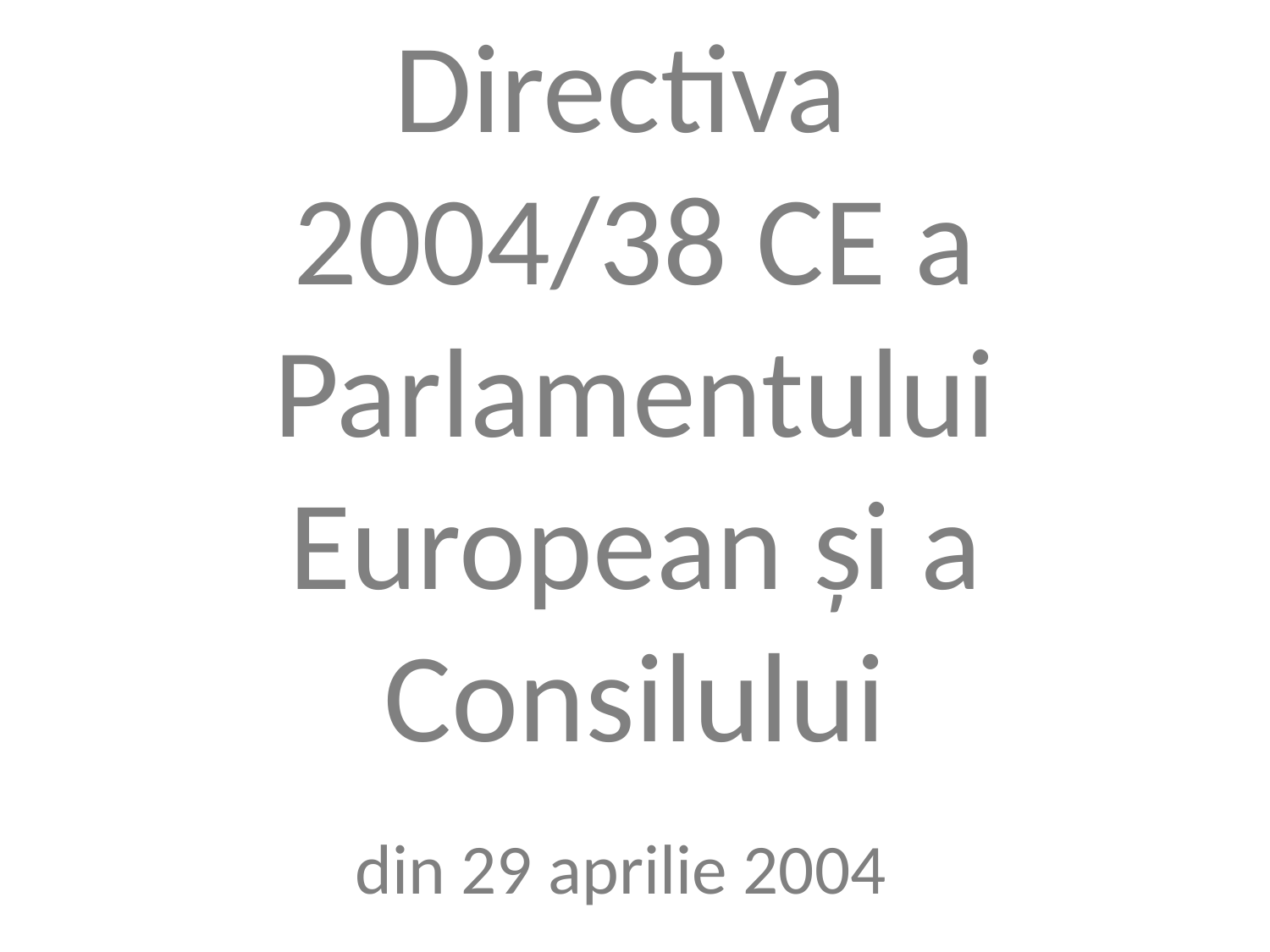

# Directiva 2004/38 CE a Parlamentului European și a Consilului din 29 aprilie 2004